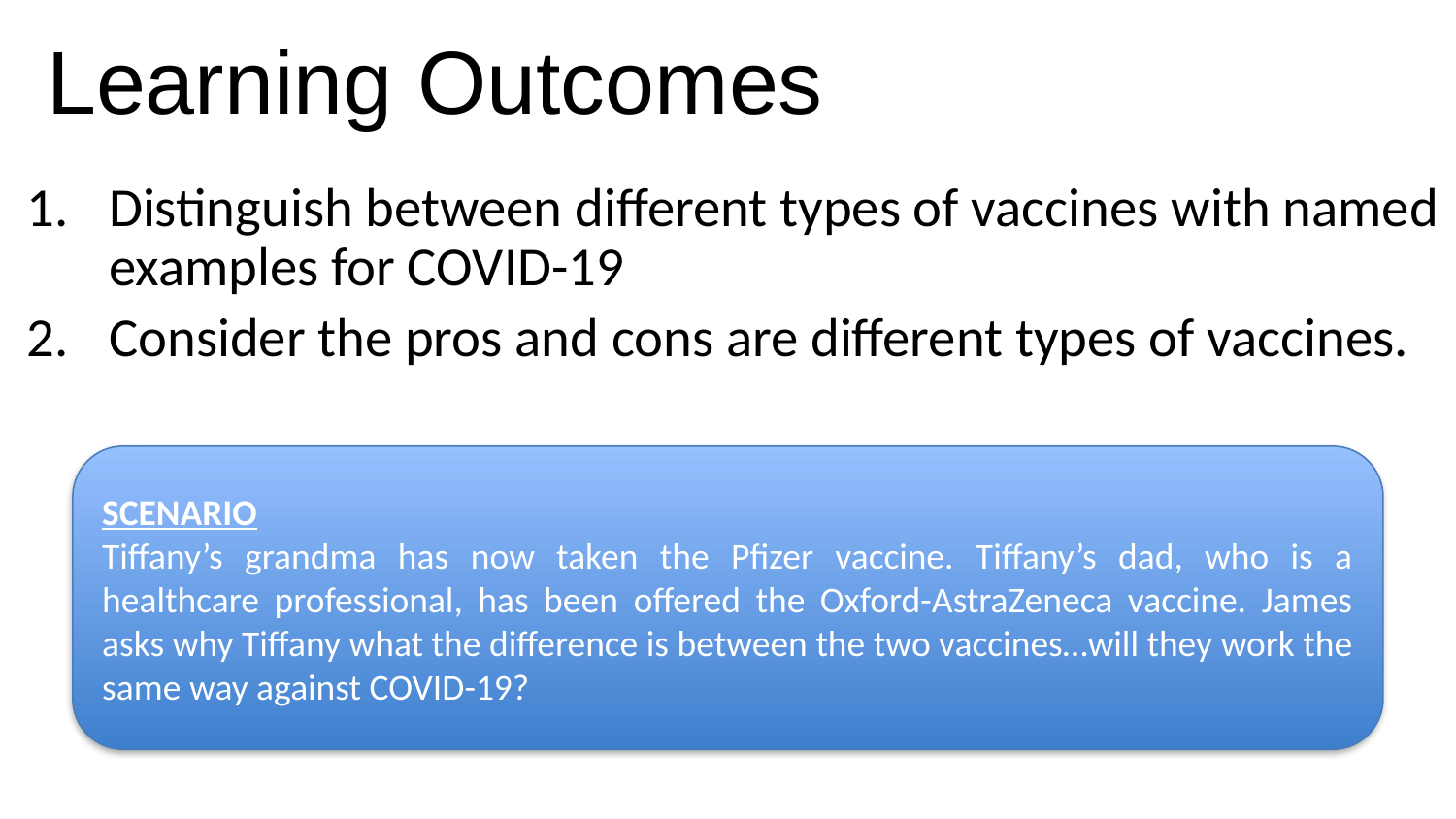

Learning Outcomes
Distinguish between different types of vaccines with named examples for COVID-19
Consider the pros and cons are different types of vaccines.
SCENARIO
Tiffany’s grandma has now taken the Pfizer vaccine. Tiffany’s dad, who is a healthcare professional, has been offered the Oxford-AstraZeneca vaccine. James asks why Tiffany what the difference is between the two vaccines…will they work the same way against COVID-19?